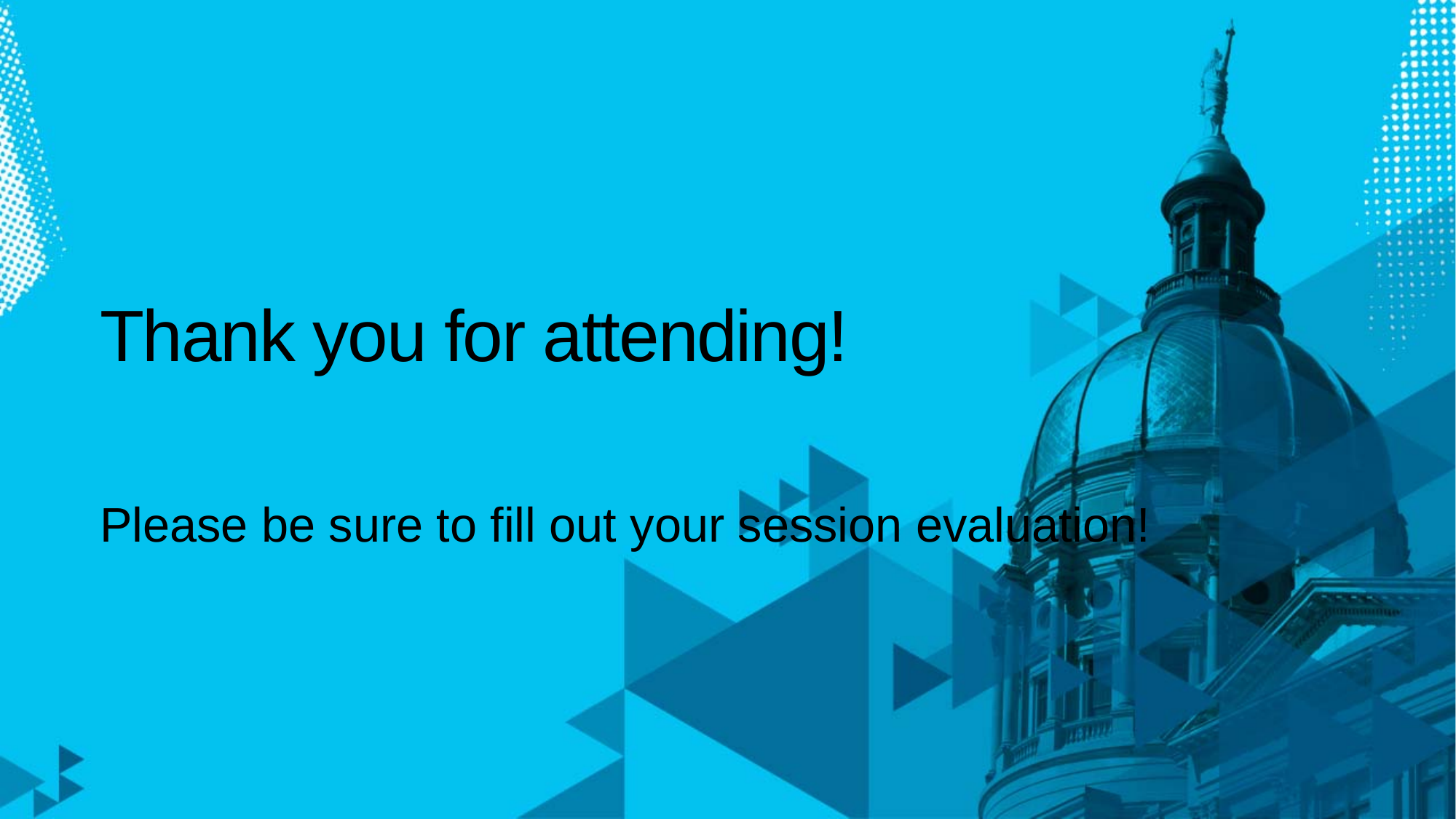

# Thank you for attending!
Please be sure to fill out your session evaluation!